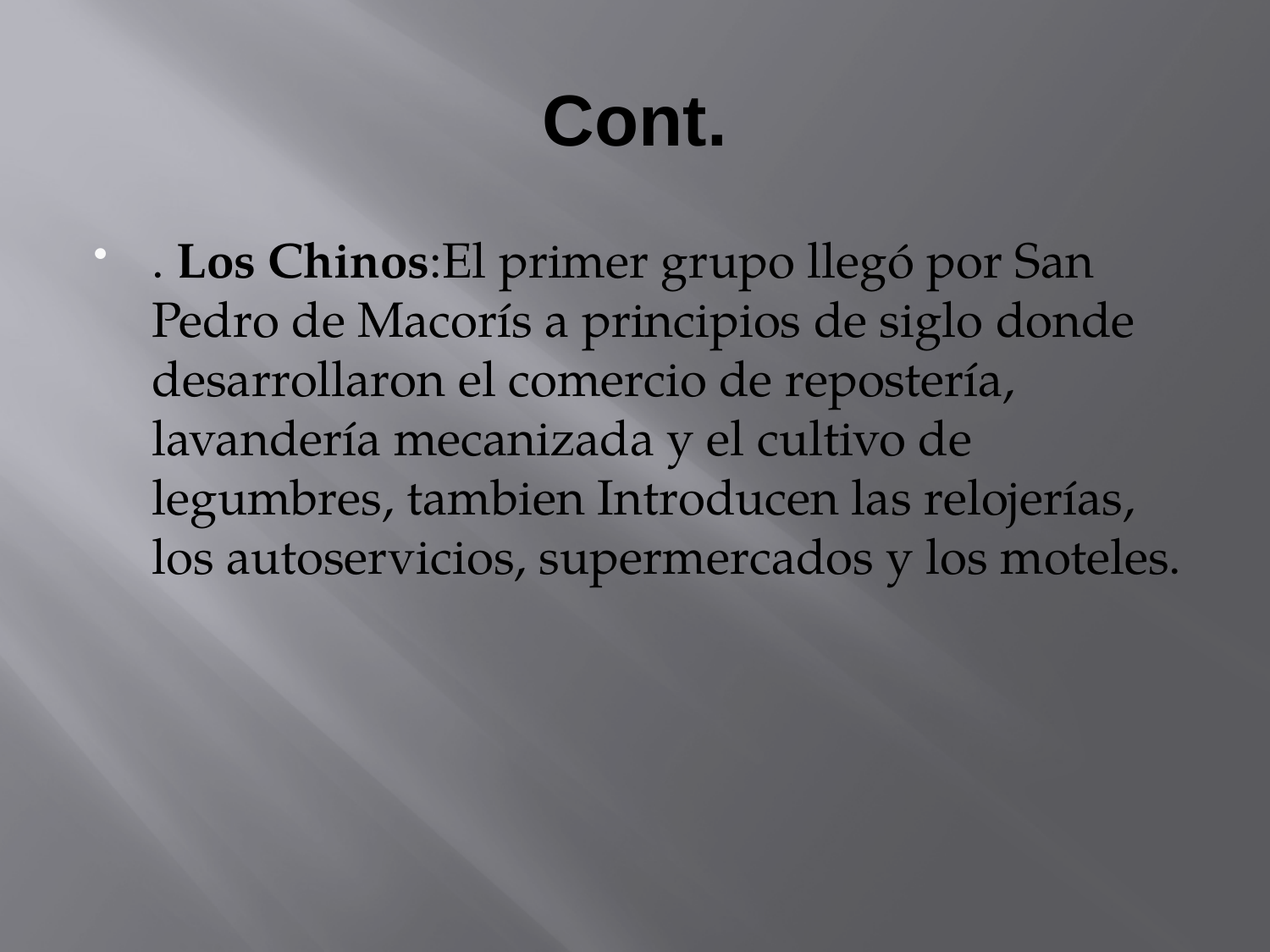

# Cont.
. Los Chinos:El primer grupo llegó por San Pedro de Macorís a principios de siglo donde desarrollaron el comercio de repostería, lavandería mecanizada y el cultivo de legumbres, tambien Introducen las relojerías, los autoservicios, supermercados y los moteles.